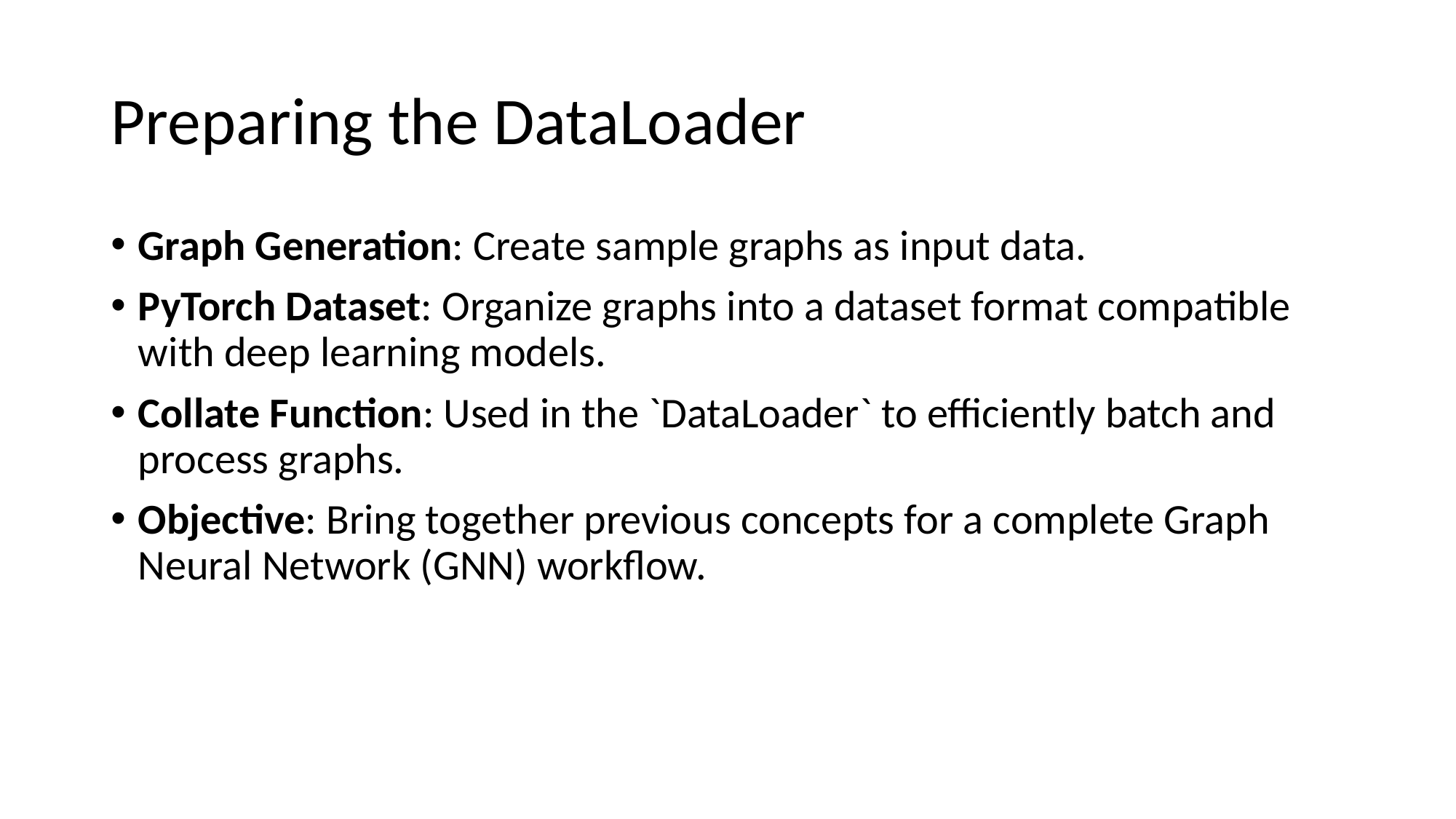

# Preparing the DataLoader
Graph Generation: Create sample graphs as input data.
PyTorch Dataset: Organize graphs into a dataset format compatible with deep learning models.
Collate Function: Used in the `DataLoader` to efficiently batch and process graphs.
Objective: Bring together previous concepts for a complete Graph Neural Network (GNN) workflow.